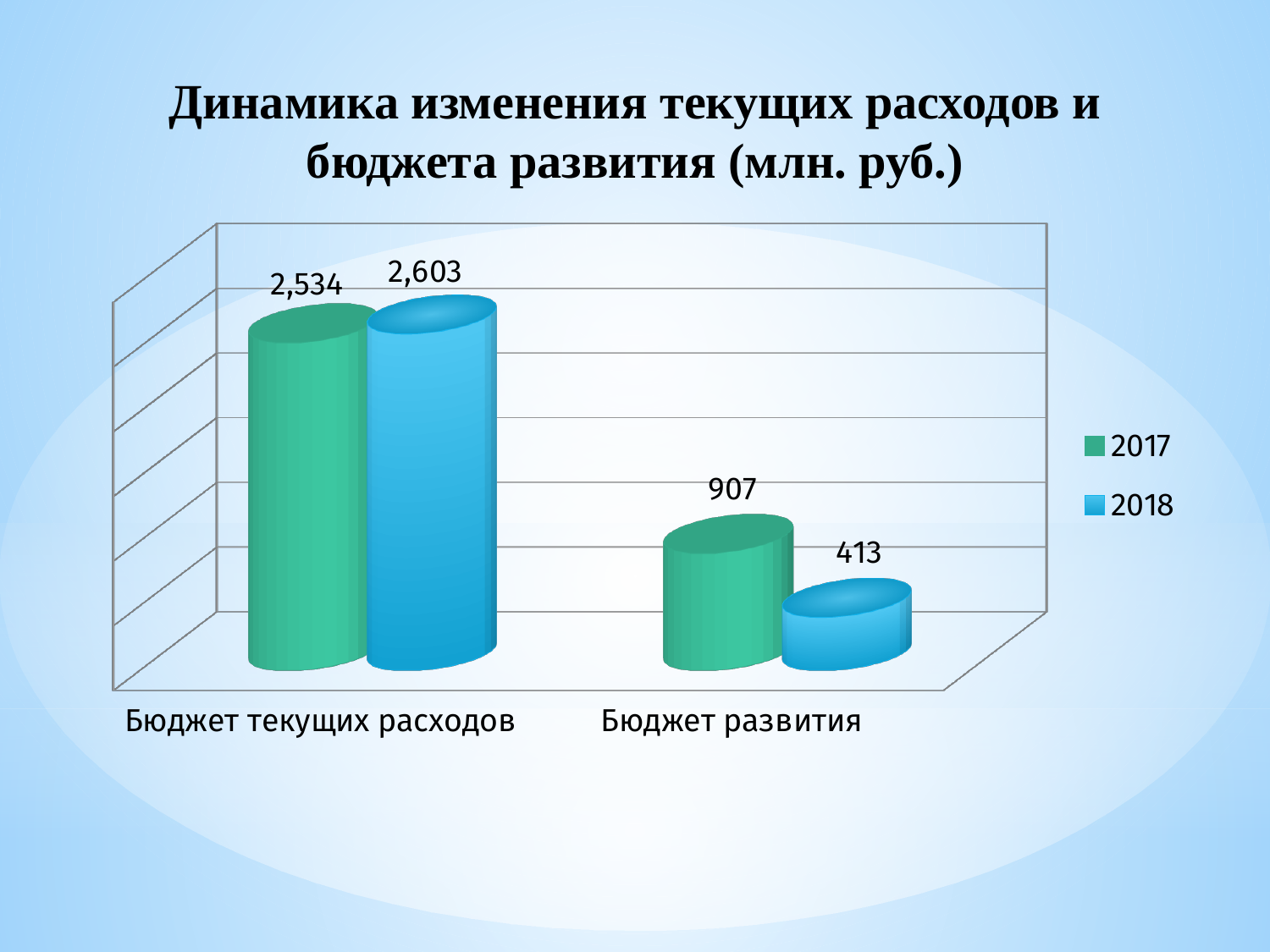

# Динамика изменения текущих расходов и бюджета развития (млн. руб.)

[unsupported chart]